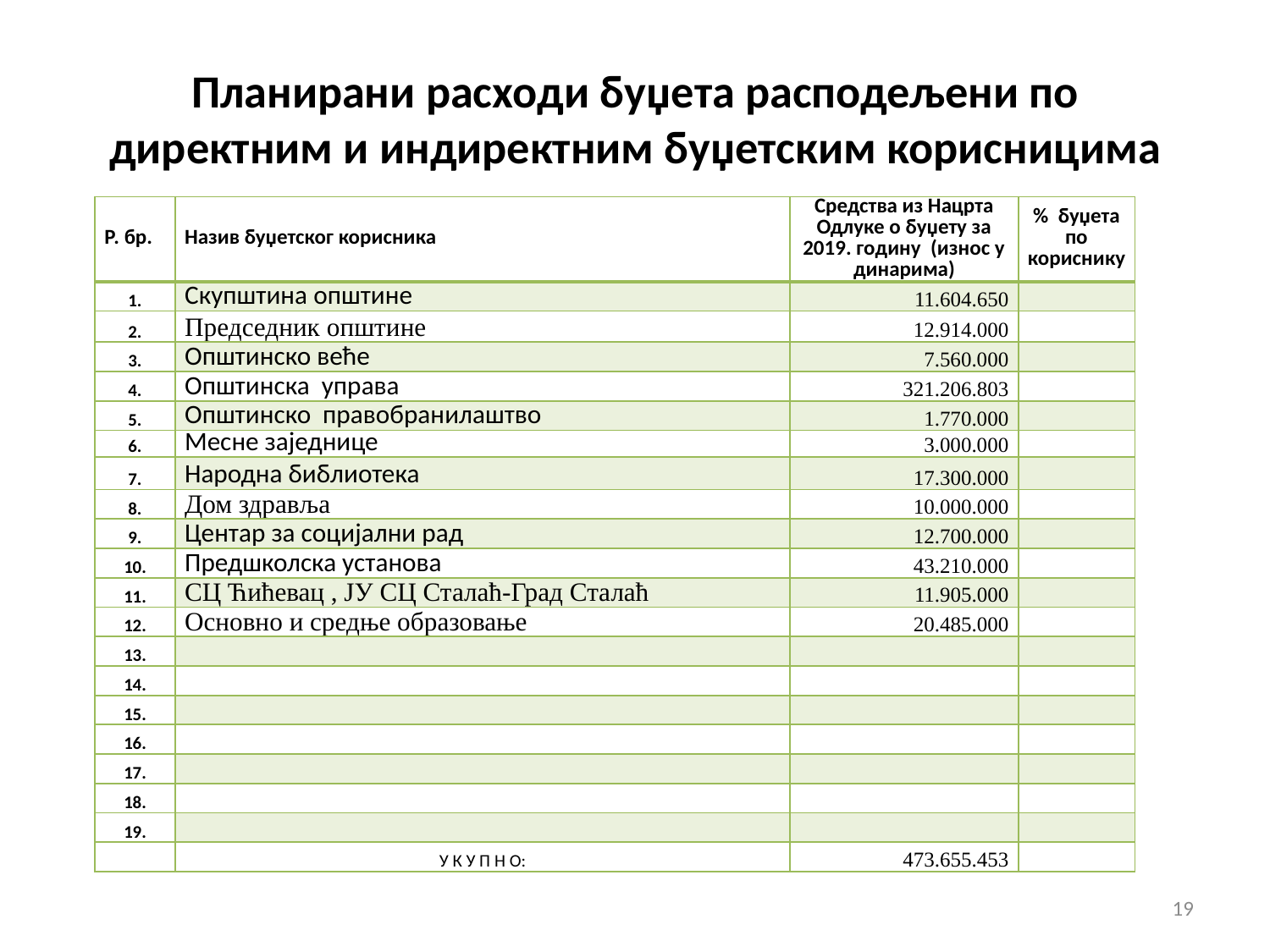

# Планирани расходи буџета расподељени по директним и индиректним буџетским корисницима
| Р. бр. | Назив буџетског корисника | Средства из Нацрта Одлуке о буџету за 2019. годину (износ у динарима) | % буџета по кориснику |
| --- | --- | --- | --- |
| 1. | Скупштина општине | 11.604.650 |  |
| 2. | Председник општине | 12.914.000 |  |
| 3. | Општинско веће | 7.560.000 |  |
| 4. | Општинска управа | 321.206.803 |  |
| 5. | Општинско правобранилаштво | 1.770.000 |  |
| 6. | Месне заједнице | 3.000.000 |  |
| 7. | Народна библиотека | 17.300.000 |  |
| 8. | Дом здравља | 10.000.000 |  |
| 9. | Центар за социјални рад | 12.700.000 |  |
| 10. | Предшколска установа | 43.210.000 |  |
| 11. | СЦ Ћићевац , ЈУ СЦ Сталаћ-Град Сталаћ | 11.905.000 |  |
| 12. | Основно и средње образовање | 20.485.000 |  |
| 13. |  |  |  |
| 14. |  |  |  |
| 15. |  |  |  |
| 16. |  |  |  |
| 17. |  |  |  |
| 18. |  |  |  |
| 19. |  |  |  |
|  | У К У П Н О: | 473.655.453 |  |
19